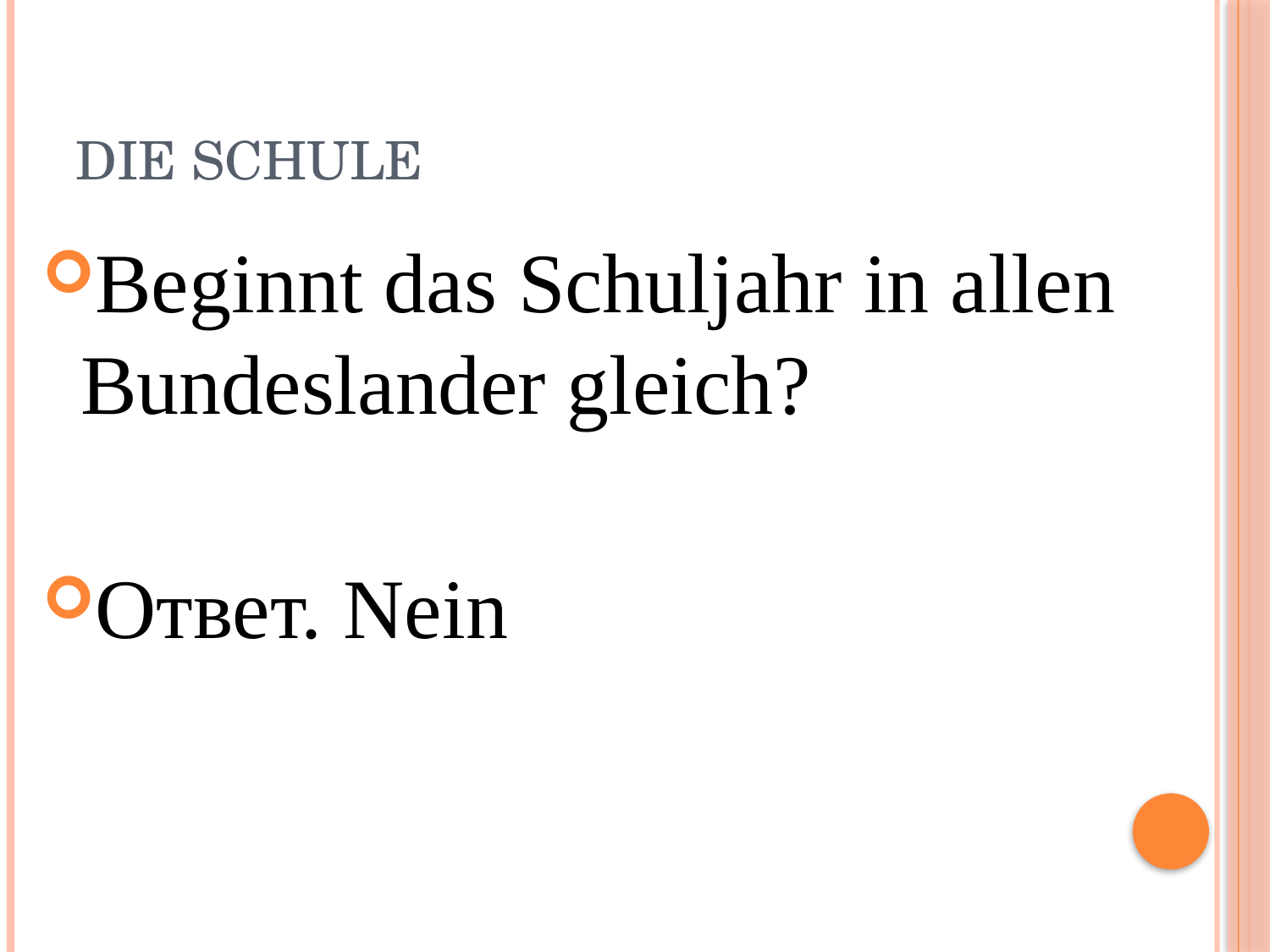

# Die Schule
Beginnt das Schuljahr in allen Bundeslander gleich?

Ответ. Nein